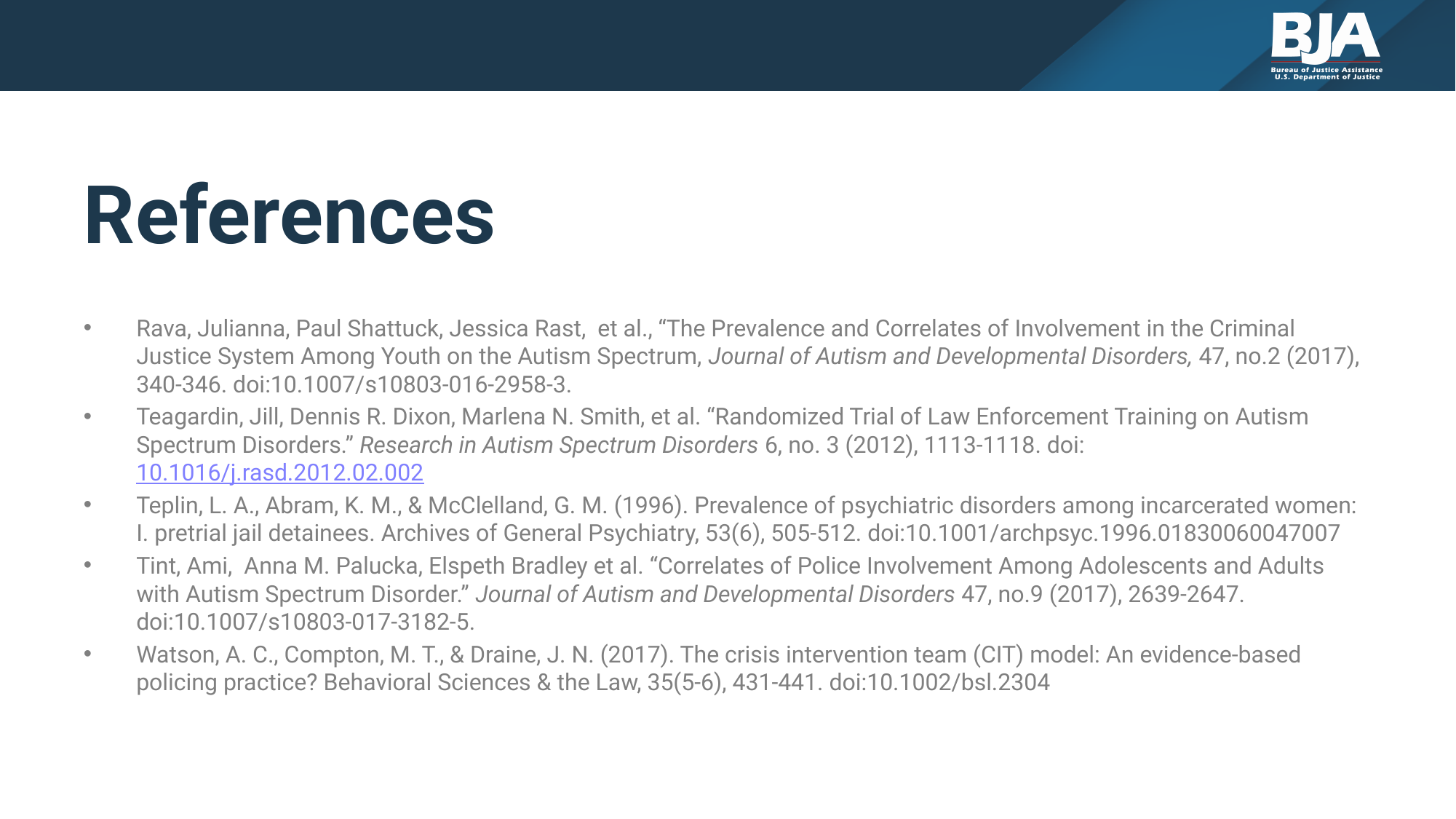

# References
Rava, Julianna, Paul Shattuck, Jessica Rast,  et al., “The Prevalence and Correlates of Involvement in the Criminal Justice System Among Youth on the Autism Spectrum, Journal of Autism and Developmental Disorders, 47, no.2 (2017), 340-346. doi:10.1007/s10803-016-2958-3.
Teagardin, Jill, Dennis R. Dixon, Marlena N. Smith, et al. “Randomized Trial of Law Enforcement Training on Autism Spectrum Disorders.” Research in Autism Spectrum Disorders 6, no. 3 (2012), 1113-1118. doi:10.1016/j.rasd.2012.02.002
Teplin, L. A., Abram, K. M., & McClelland, G. M. (1996). Prevalence of psychiatric disorders among incarcerated women: I. pretrial jail detainees. Archives of General Psychiatry, 53(6), 505-512. doi:10.1001/archpsyc.1996.01830060047007
Tint, Ami,  Anna M. Palucka, Elspeth Bradley et al. “Correlates of Police Involvement Among Adolescents and Adults with Autism Spectrum Disorder.” Journal of Autism and Developmental Disorders 47, no.9 (2017), 2639-2647. doi:10.1007/s10803-017-3182-5.
Watson, A. C., Compton, M. T., & Draine, J. N. (2017). The crisis intervention team (CIT) model: An evidence‐based policing practice? Behavioral Sciences & the Law, 35(5-6), 431-441. doi:10.1002/bsl.2304